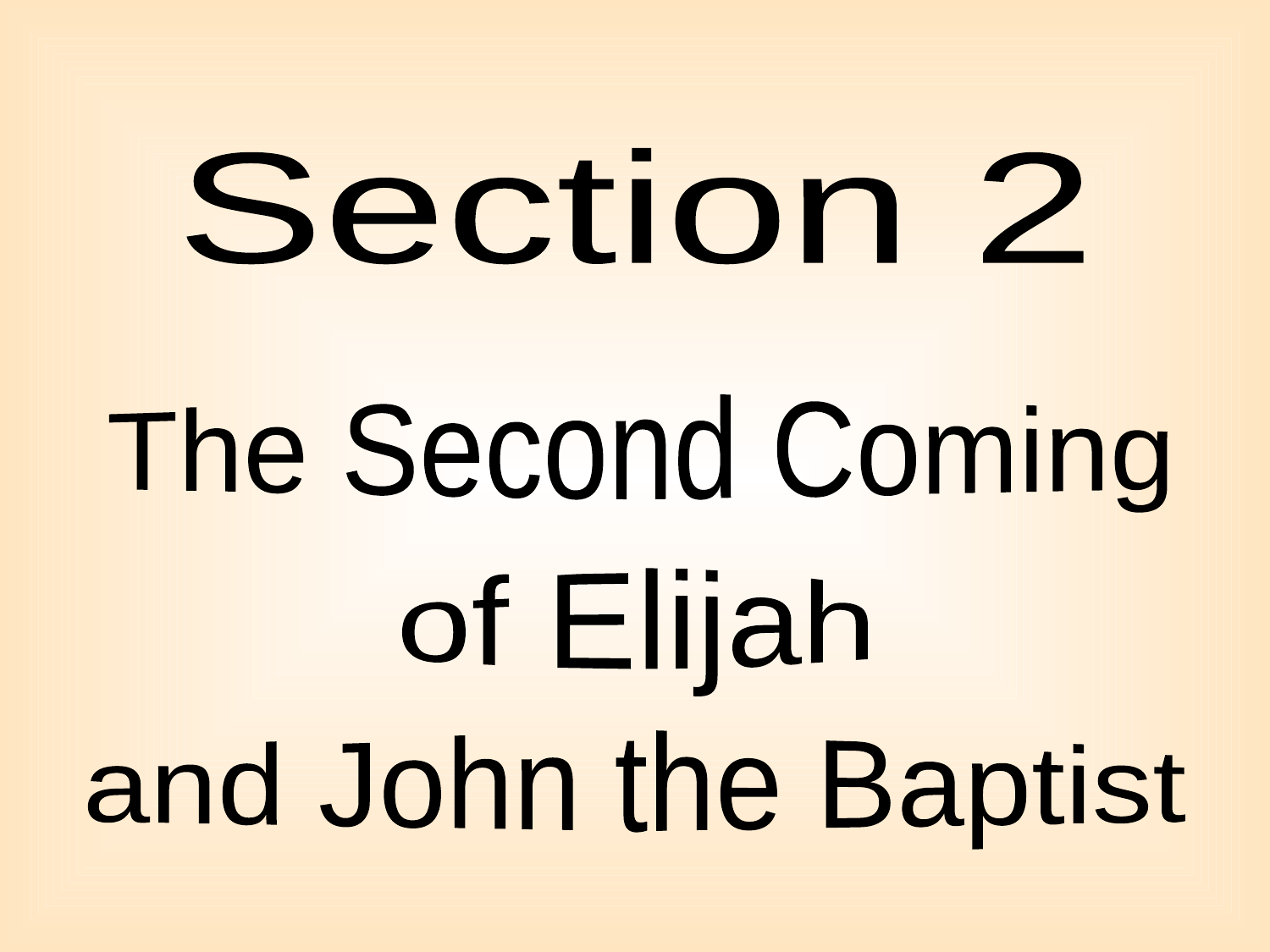

Section 2
The Second Coming
of Elijah
and John the Baptist